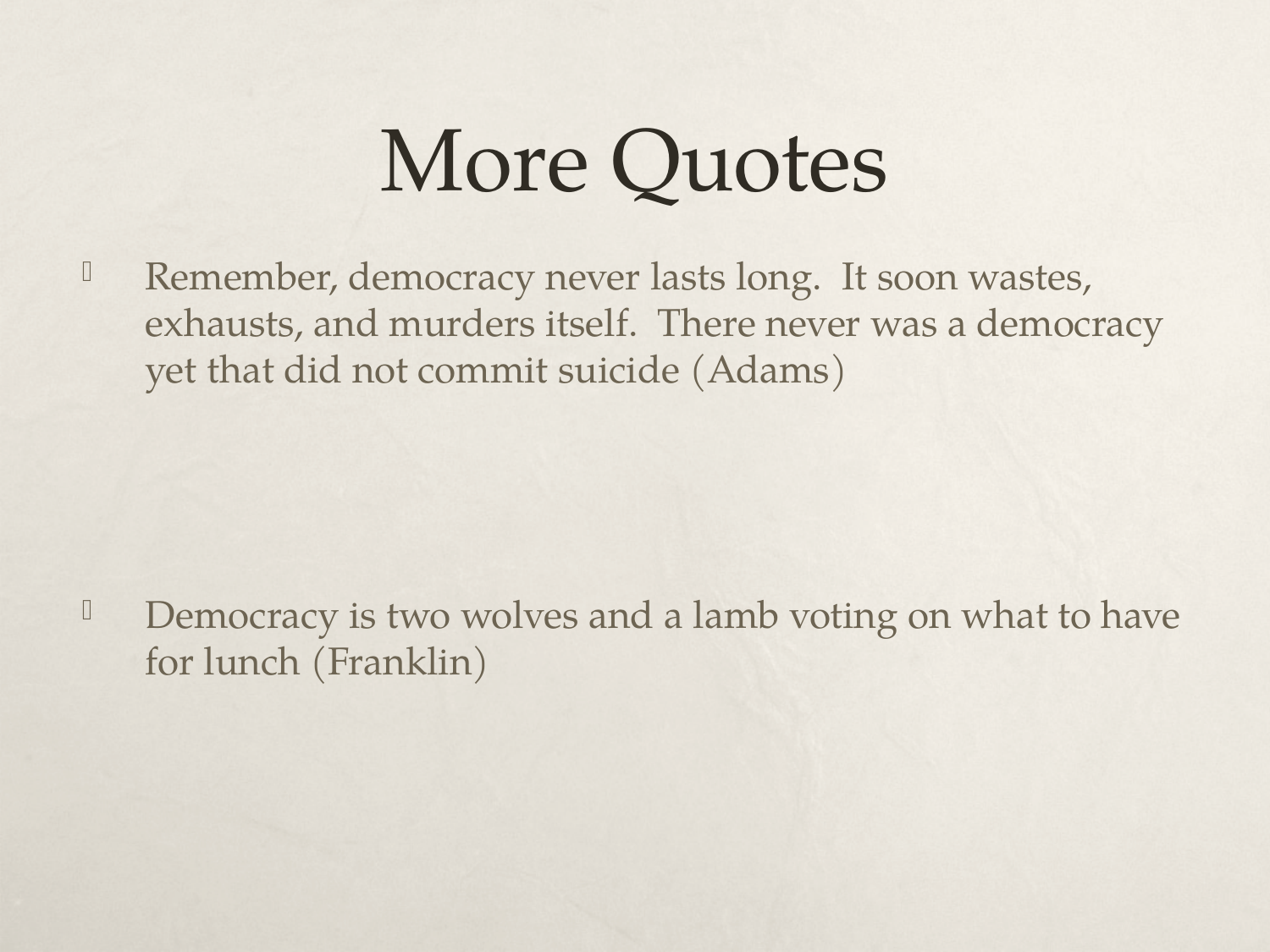

# More Quotes
Remember, democracy never lasts long.  It soon wastes, exhausts, and murders itself.  There never was a democracy yet that did not commit suicide (Adams)

Democracy is two wolves and a lamb voting on what to have for lunch (Franklin)